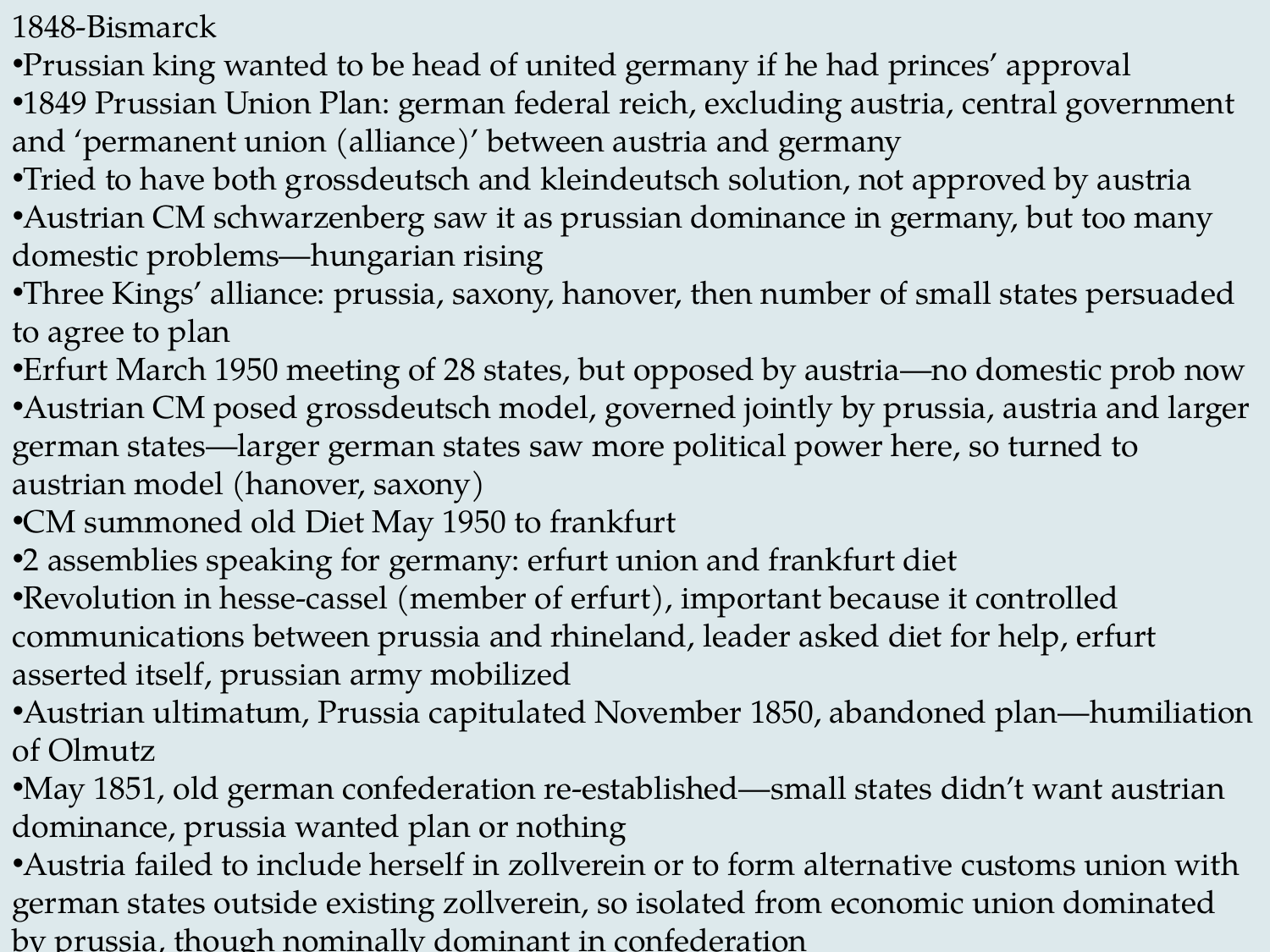

1848-Bismarck
Prussian king wanted to be head of united germany if he had princes’ approval
1849 Prussian Union Plan: german federal reich, excluding austria, central government and ‘permanent union (alliance)’ between austria and germany
Tried to have both grossdeutsch and kleindeutsch solution, not approved by austria
Austrian CM schwarzenberg saw it as prussian dominance in germany, but too many domestic problems—hungarian rising
Three Kings’ alliance: prussia, saxony, hanover, then number of small states persuaded to agree to plan
Erfurt March 1950 meeting of 28 states, but opposed by austria—no domestic prob now
Austrian CM posed grossdeutsch model, governed jointly by prussia, austria and larger german states—larger german states saw more political power here, so turned to austrian model (hanover, saxony)
CM summoned old Diet May 1950 to frankfurt
2 assemblies speaking for germany: erfurt union and frankfurt diet
Revolution in hesse-cassel (member of erfurt), important because it controlled communications between prussia and rhineland, leader asked diet for help, erfurt asserted itself, prussian army mobilized
Austrian ultimatum, Prussia capitulated November 1850, abandoned plan—humiliation of Olmutz
May 1851, old german confederation re-established—small states didn’t want austrian dominance, prussia wanted plan or nothing
Austria failed to include herself in zollverein or to form alternative customs union with german states outside existing zollverein, so isolated from economic union dominated by prussia, though nominally dominant in confederation